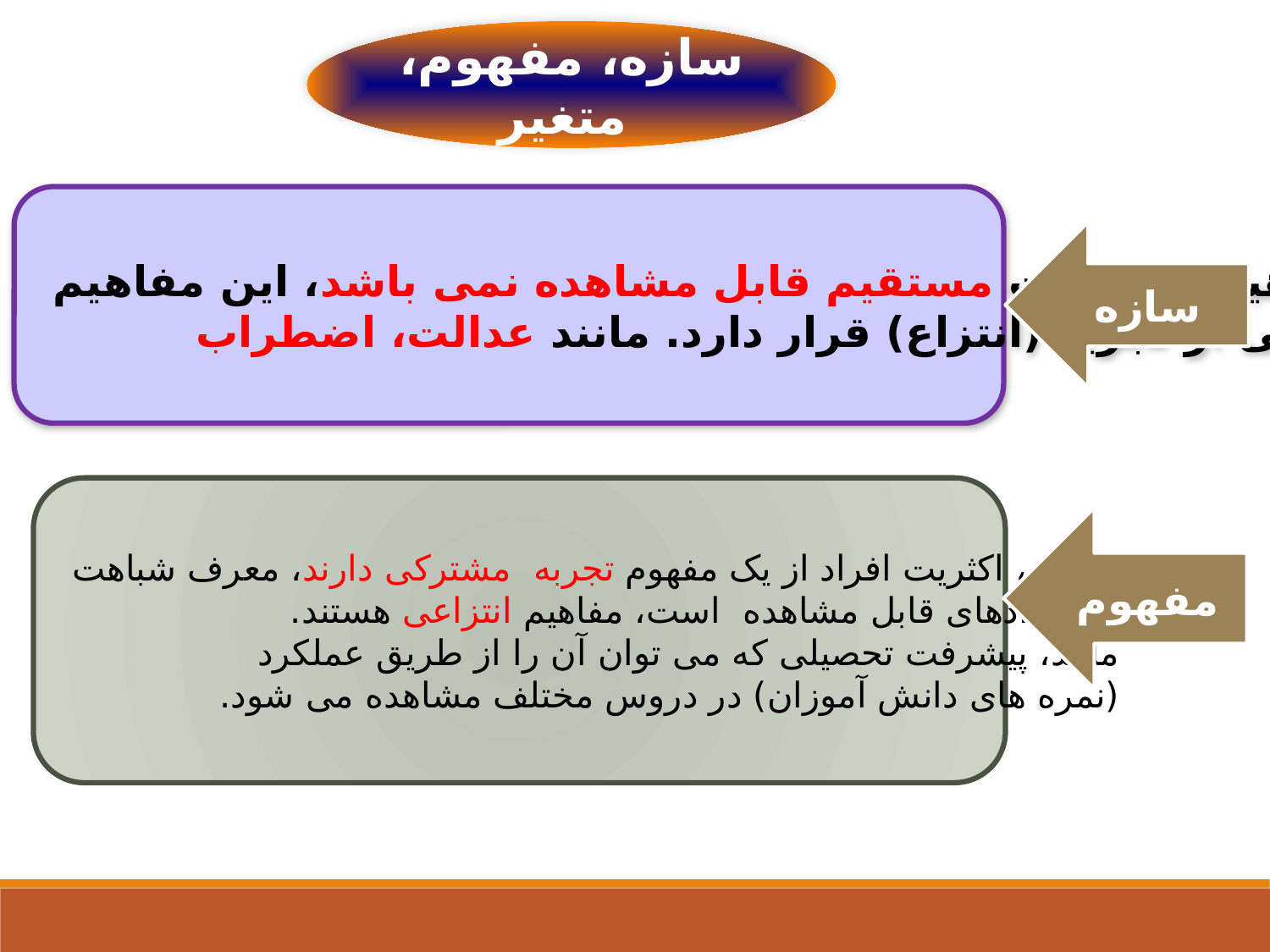

سازه، مفهوم، متغیر
برخی از مفاهیم به صورت مستقیم قابل مشاهده نمی باشد، این مفاهیم
در سطح بالایی از تجرید (انتزاع) قرار دارد. مانند عدالت، اضطراب
سازه
مفهوم، اکثریت افراد از یک مفهوم تجربه  مشترکی دارند، معرف شباهت
و رویدادهای قابل مشاهده  است، مفاهیم انتزاعی هستند.
مانند، پیشرفت تحصیلی که می توان آن را از طریق عملکرد
(نمره های دانش آموزان) در دروس مختلف مشاهده می شود.
مفهوم